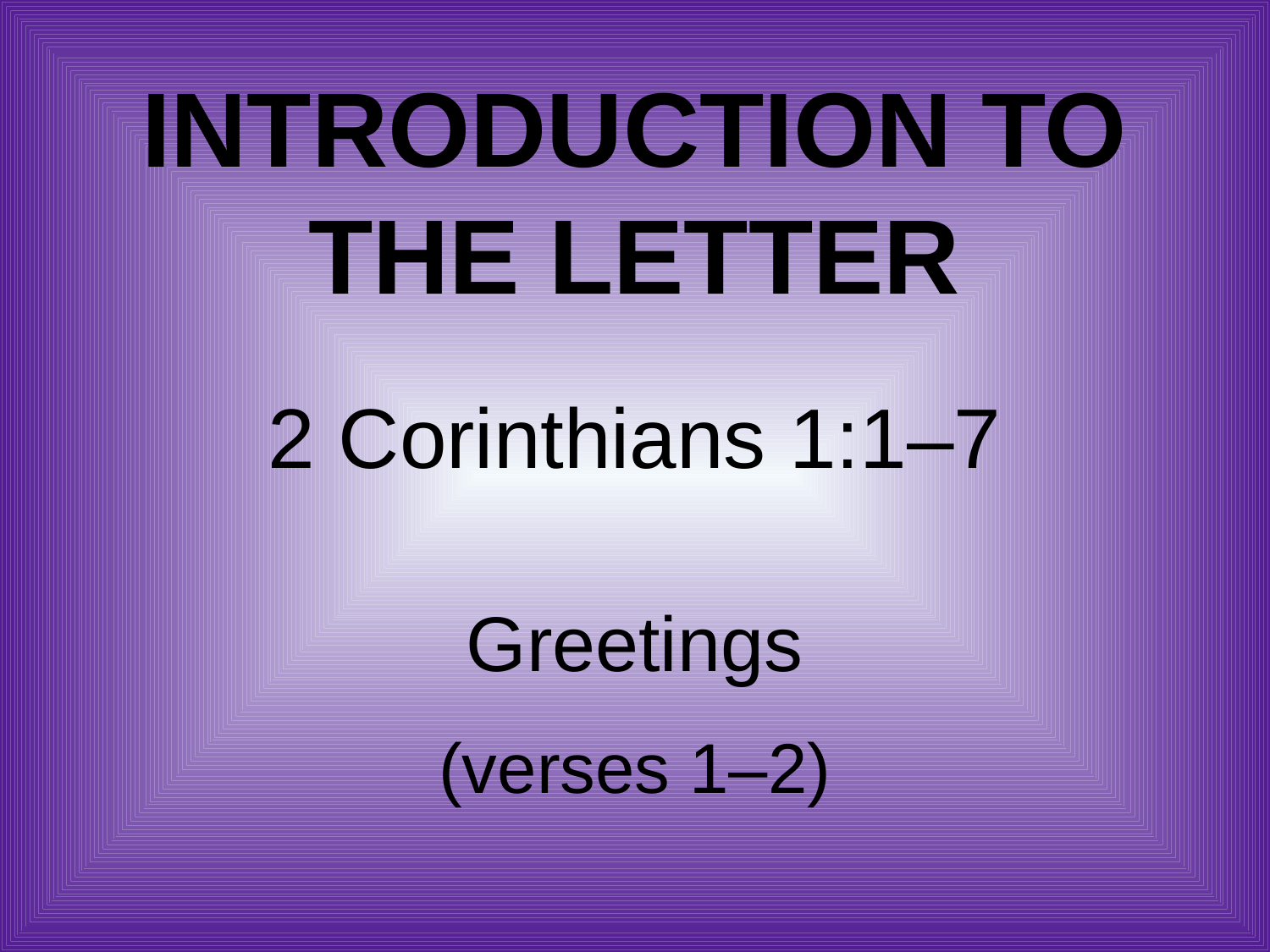

# Introduction to the Letter
2 Corinthians 1:1–7

Greetings
(verses 1–2)